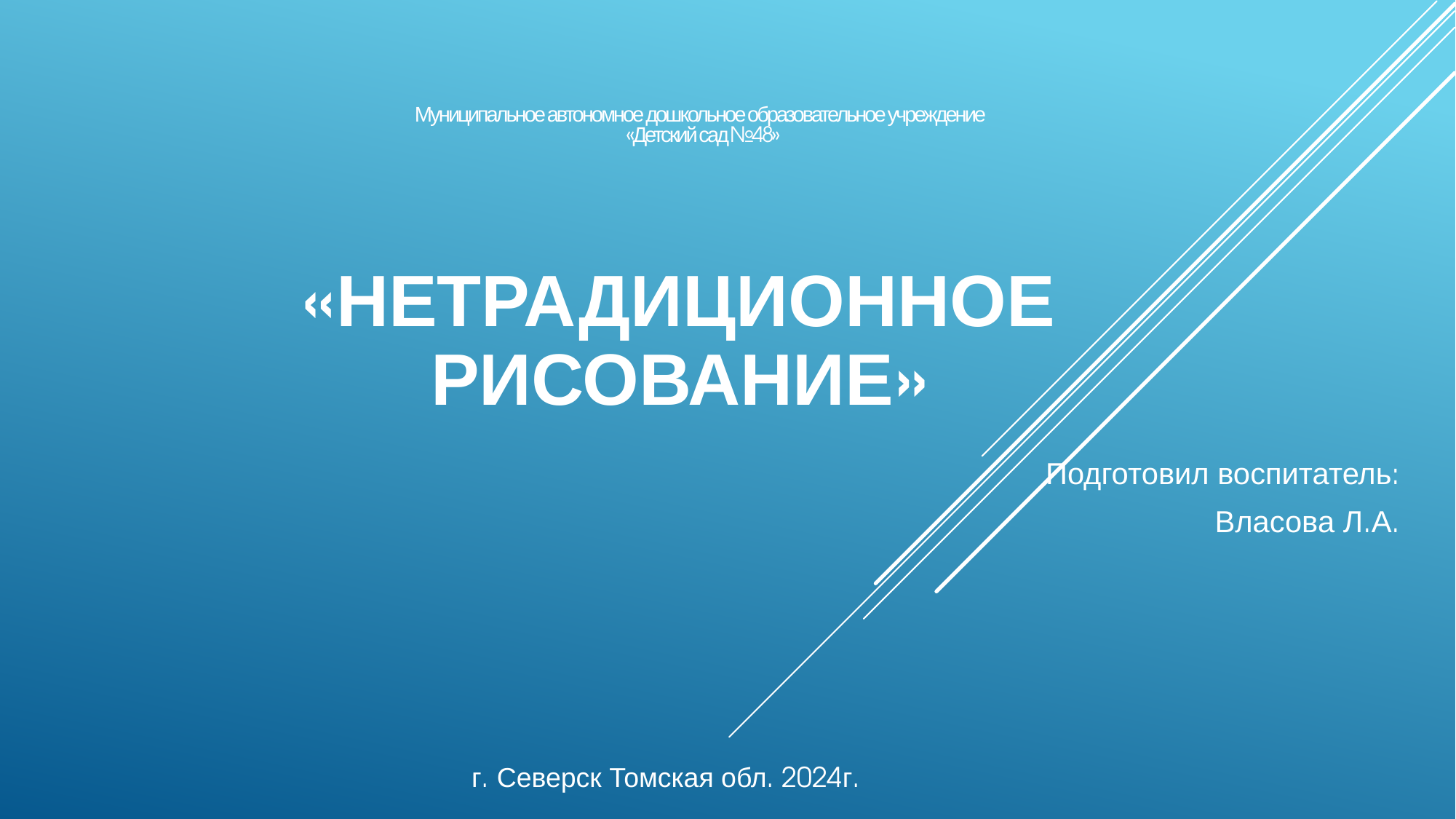

Муниципальное автономное дошкольное образовательное учреждение
 «Детский сад №48»

«нетрадиционное рисование»
Подготовил воспитатель:
Власова Л.А.
г. Северск Томская обл. 2024г.